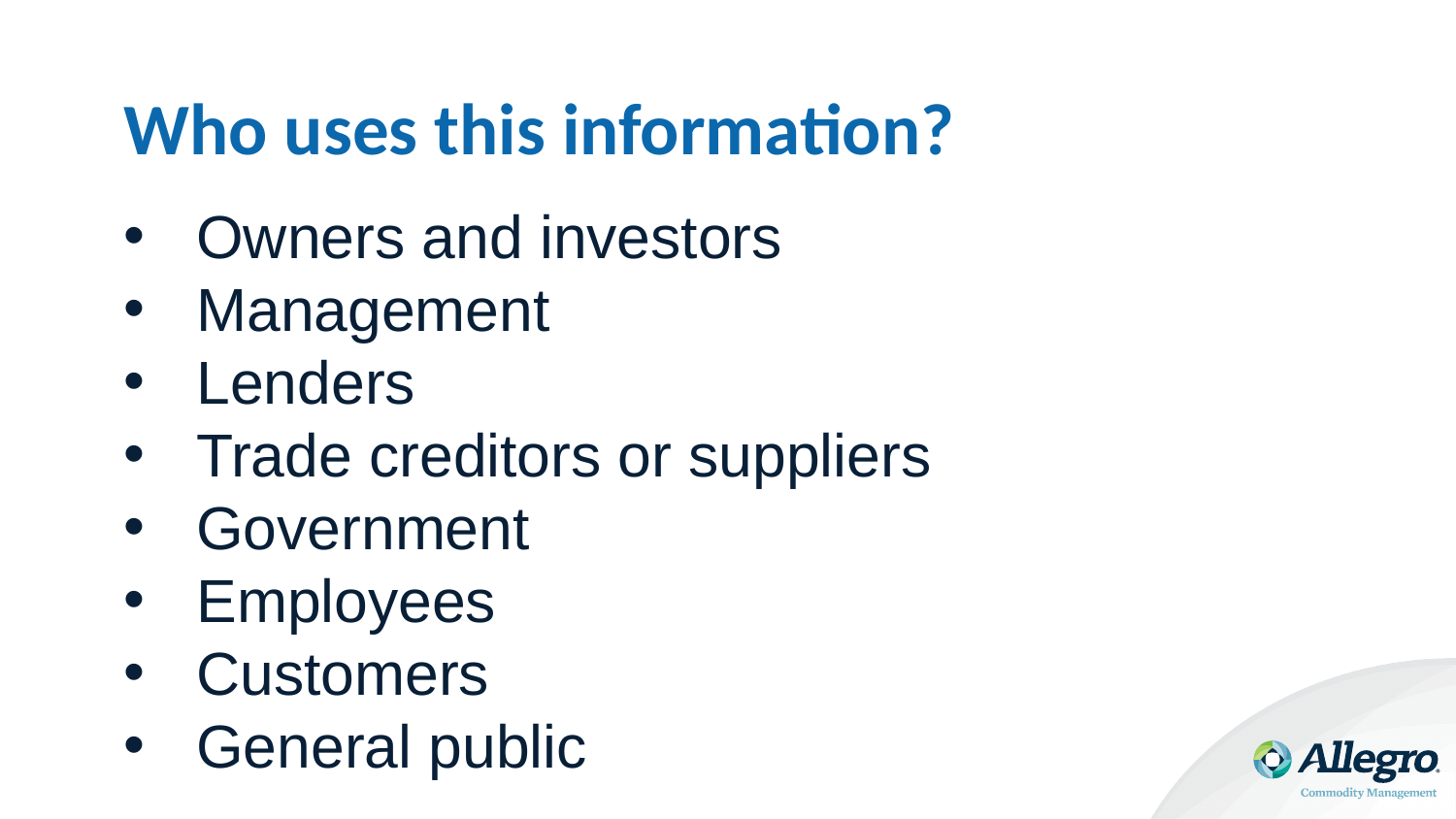

# Who uses this information?
Owners and investors
Management
Lenders
Trade creditors or suppliers
Government
Employees
Customers
General public